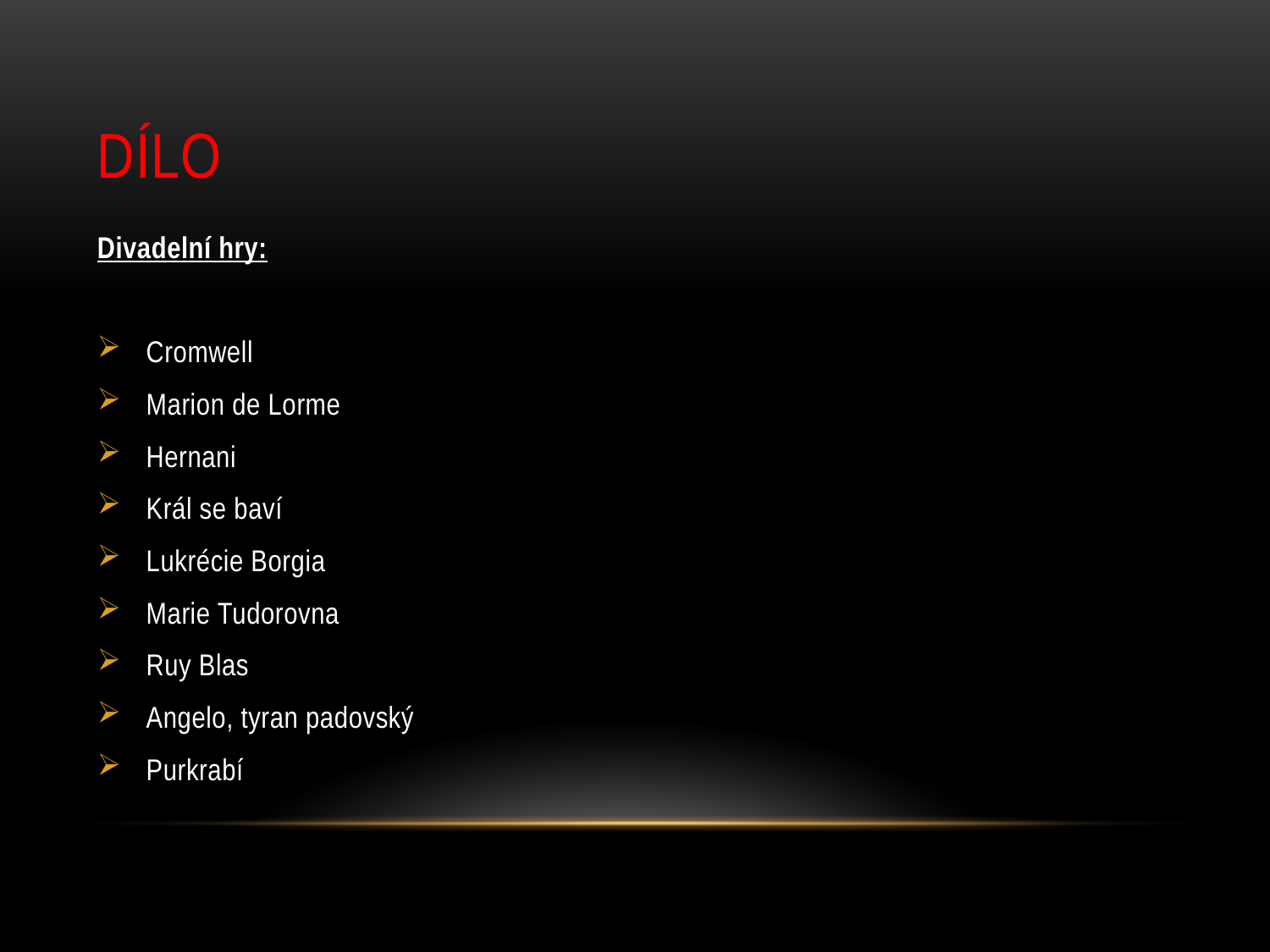

# Dílo
Divadelní hry:

Cromwell
Marion de Lorme
Hernani
Král se baví
Lukrécie Borgia
Marie Tudorovna
Ruy Blas
Angelo, tyran padovský
Purkrabí